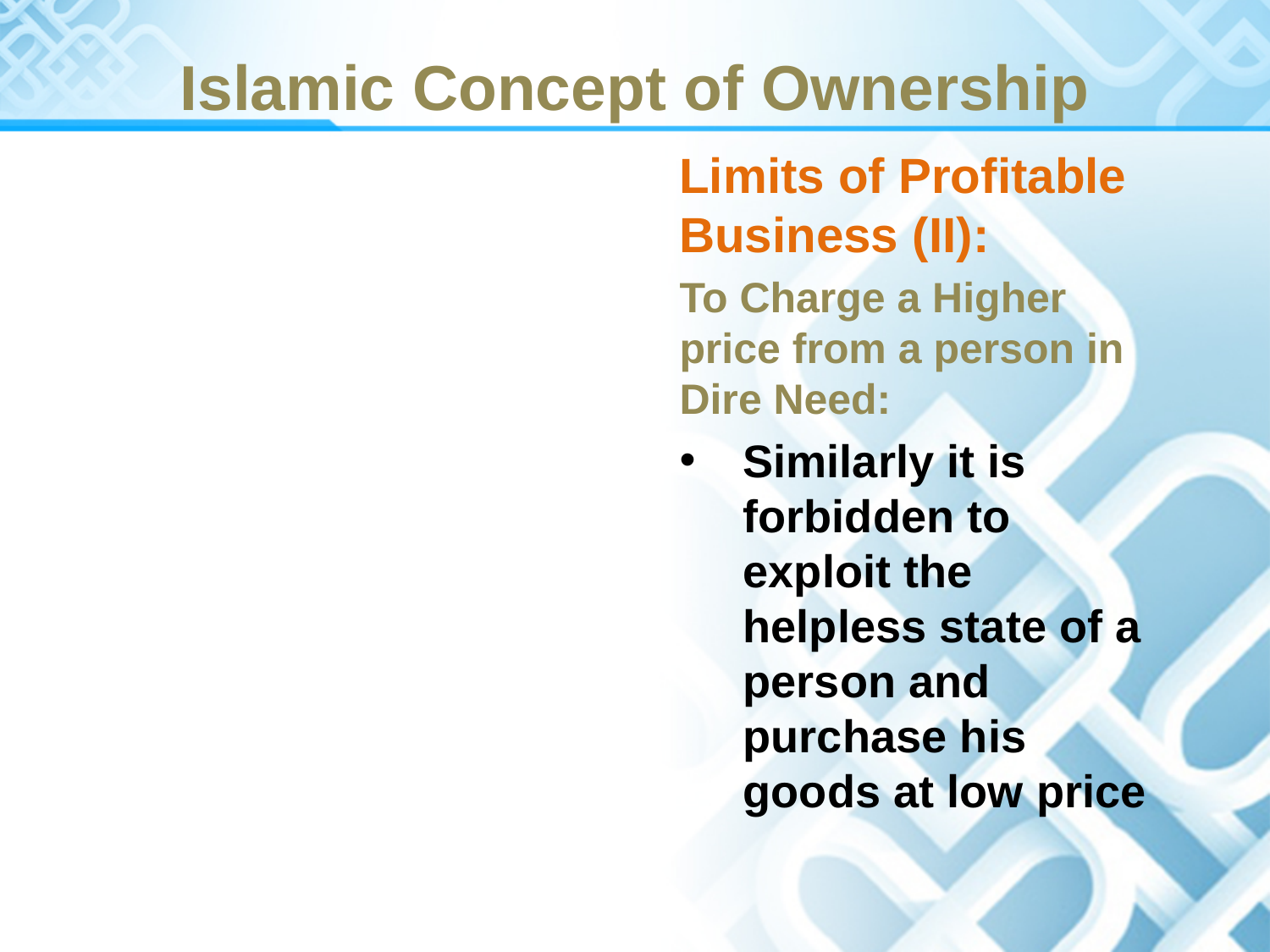

Islamic Concept of Ownership
Limits of Profitable Business (II):
To Charge a Higher price from a person in Dire Need:
Similarly it is forbidden to exploit the helpless state of a person and purchase his goods at low price